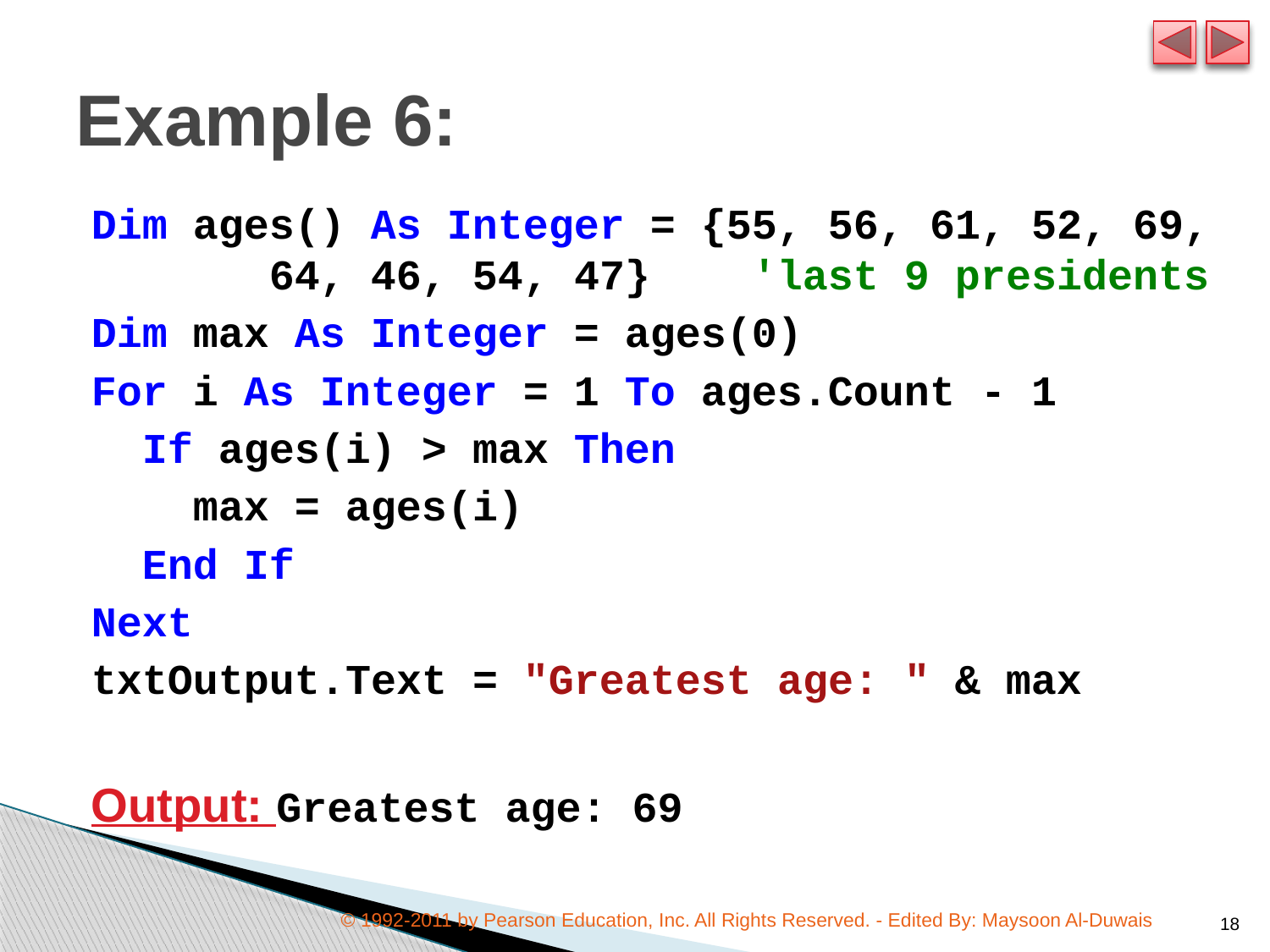

# Example 6:
Dim ages() As Integer = {55, 56, 61, 52, 69,
       64, 46, 54, 47}    'last 9 presidents
Dim max As Integer = ages(0)
For i As Integer = 1 To ages.Count - 1
  If ages(i) > max Then
    max = ages(i)
  End If
Next
txtOutput.Text = "Greatest age: " & max

Output: Greatest age: 69

18
© 1992-2011 by Pearson Education, Inc. All Rights Reserved. - Edited By: Maysoon Al-Duwais